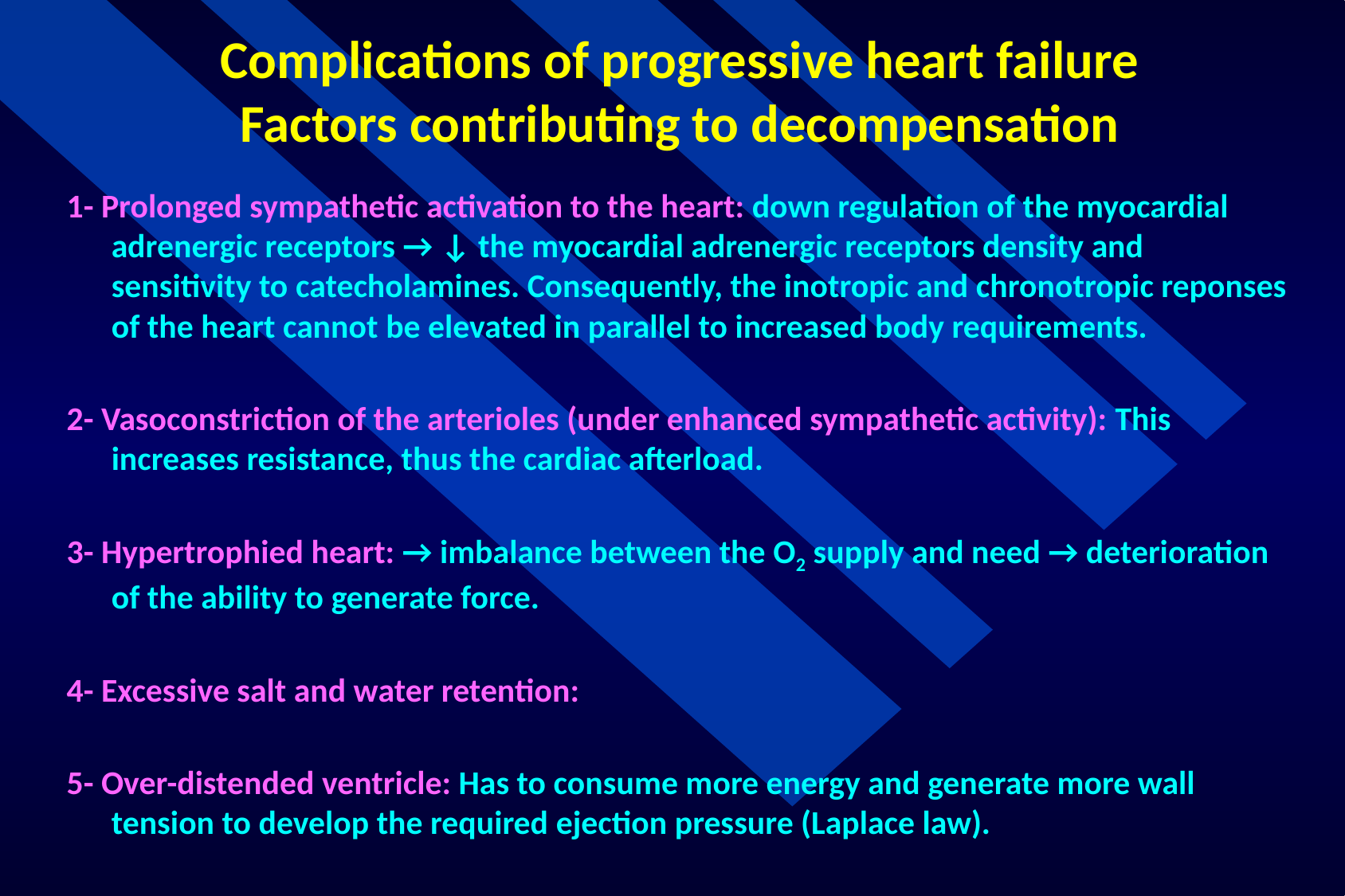

Complications of progressive heart failure
Factors contributing to decompensation
1- Prolonged sympathetic activation to the heart: down regulation of the myocardial adrenergic receptors → ↓ the myocardial adrenergic receptors density and sensitivity to catecholamines. Consequently, the inotropic and chronotropic reponses of the heart cannot be elevated in parallel to increased body requirements.

2- Vasoconstriction of the arterioles (under enhanced sympathetic activity): This increases resistance, thus the cardiac afterload.

3- Hypertrophied heart: → imbalance between the O2 supply and need → deterioration of the ability to generate force.

4- Excessive salt and water retention:

5- Over-distended ventricle: Has to consume more energy and generate more wall tension to develop the required ejection pressure (Laplace law).